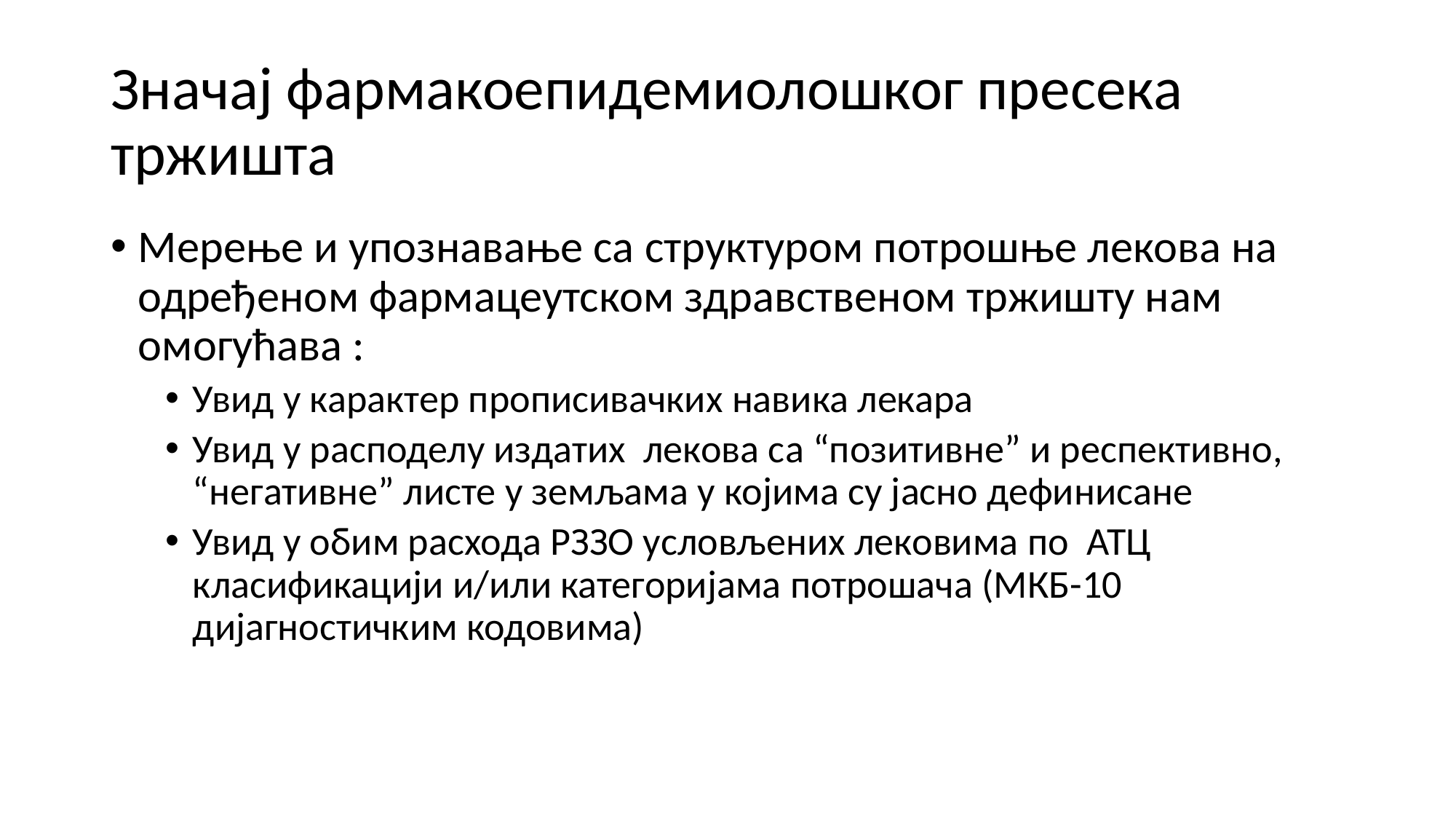

# Значај фармакоепидемиолошког пресека тржишта
Мерење и упознавање са структуром потрошње лекова на одређеном фармацеутском здравственом тржишту нам омогућава :
Увид у карактер прописивачких навика лекара
Увид у расподелу издатих  лекова са “позитивне” и респективно, “негативне” листе у земљама у којима су јасно дефинисане
Увид у обим расхода РЗЗО условљених лековима по  АТЦ класификацији и/или категоријама потрошача (МКБ-10 дијагностичким кодовима)